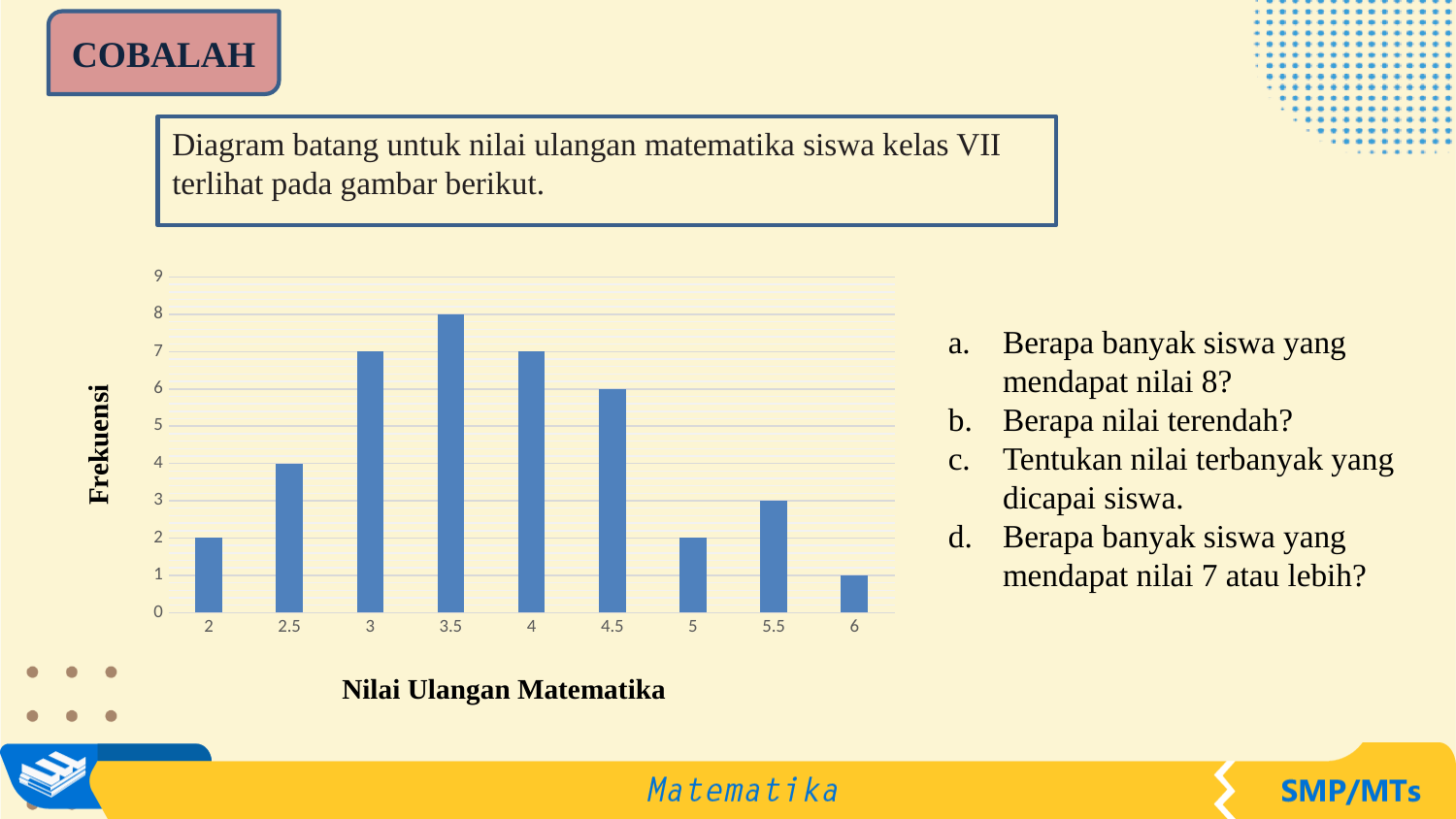

COBALAH
Diagram batang untuk nilai ulangan matematika siswa kelas VII terlihat pada gambar berikut.

### Chart

| Category | Frekuensi |
|---|---|
| 2 | 2.0 |
| 2.5 | 4.0 |
| 3 | 7.0 |
| 3.5 | 8.0 |
| 4 | 7.0 |
| 4.5 | 6.0 |
| 5 | 2.0 |
| 5.5 | 3.0 |
| 6 | 1.0 |
Frekuensi
Nilai Ulangan Matematika
Berapa banyak siswa yang mendapat nilai 8?
Berapa nilai terendah?
Tentukan nilai terbanyak yang dicapai siswa.
Berapa banyak siswa yang mendapat nilai 7 atau lebih?